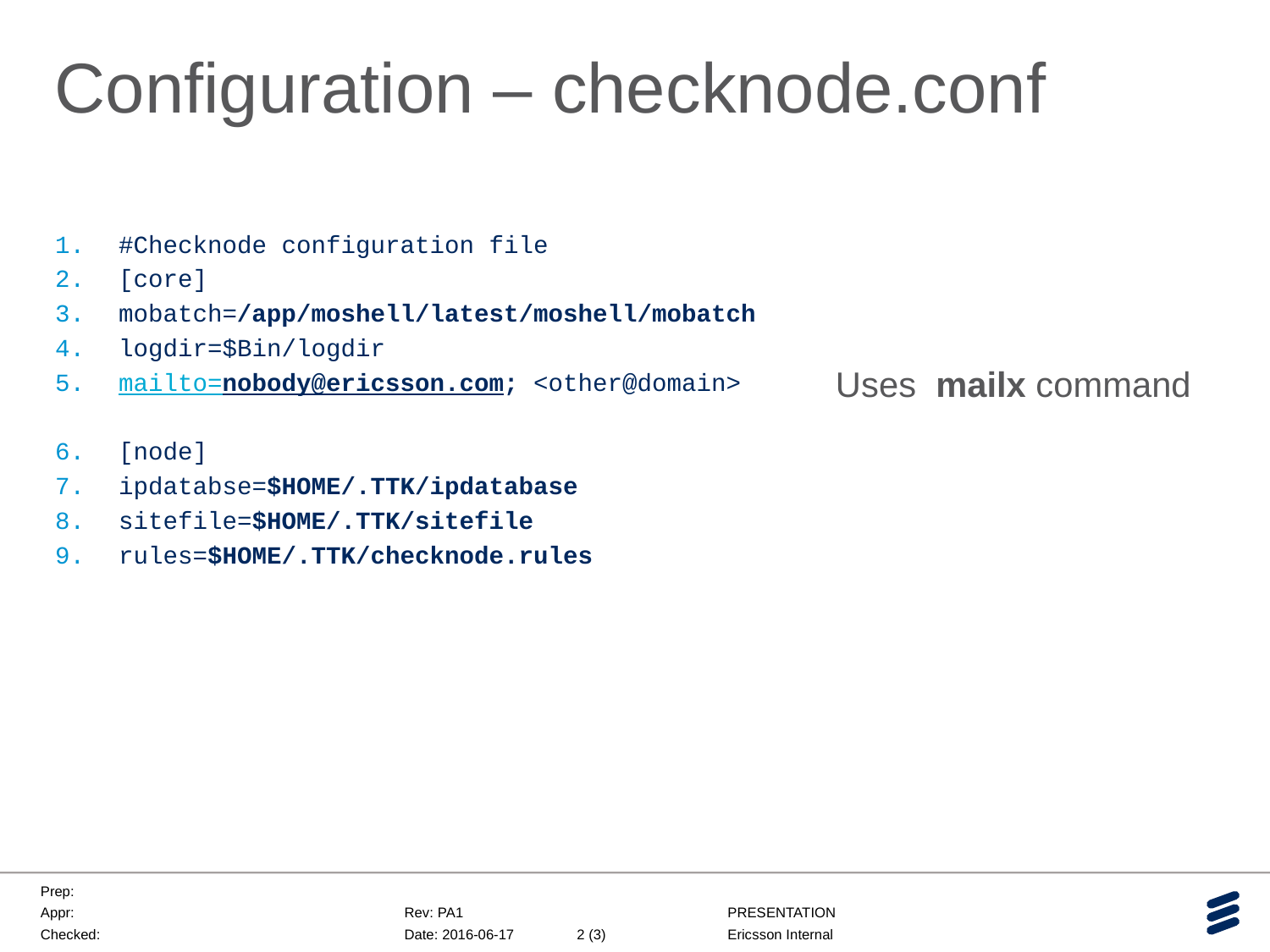

# Configuration – checknode.conf
#Checknode configuration file
[core]
mobatch=/app/moshell/latest/moshell/mobatch
logdir=$Bin/logdir
mailto=nobody@ericsson.com; <other@domain>

[node]
ipdatabse=$HOME/.TTK/ipdatabase
sitefile=$HOME/.TTK/sitefile
rules=$HOME/.TTK/checknode.rules

Uses  mailx command